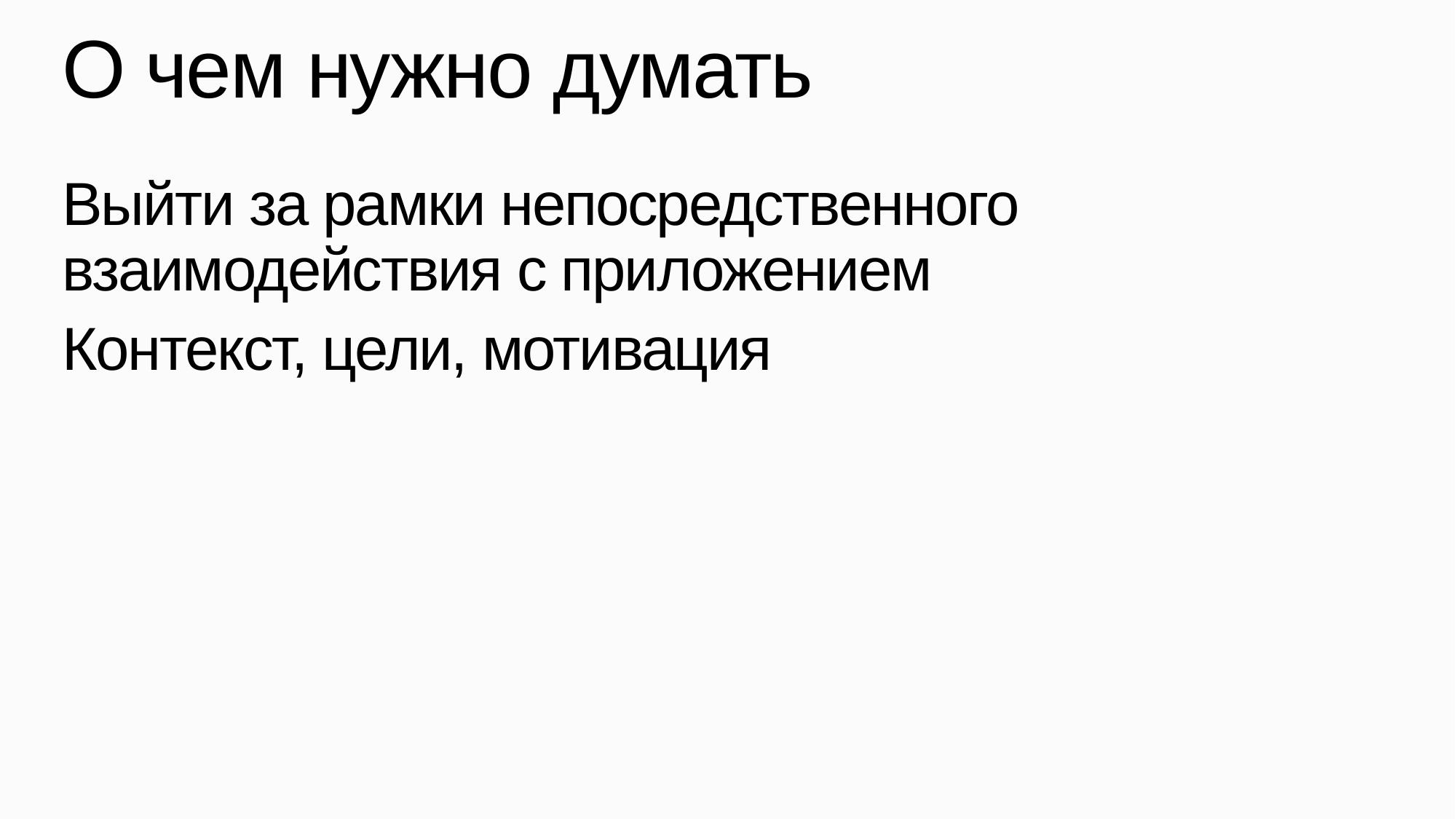

# О чем нужно думать
Выйти за рамки непосредственного взаимодействия с приложением
Контекст, цели, мотивация